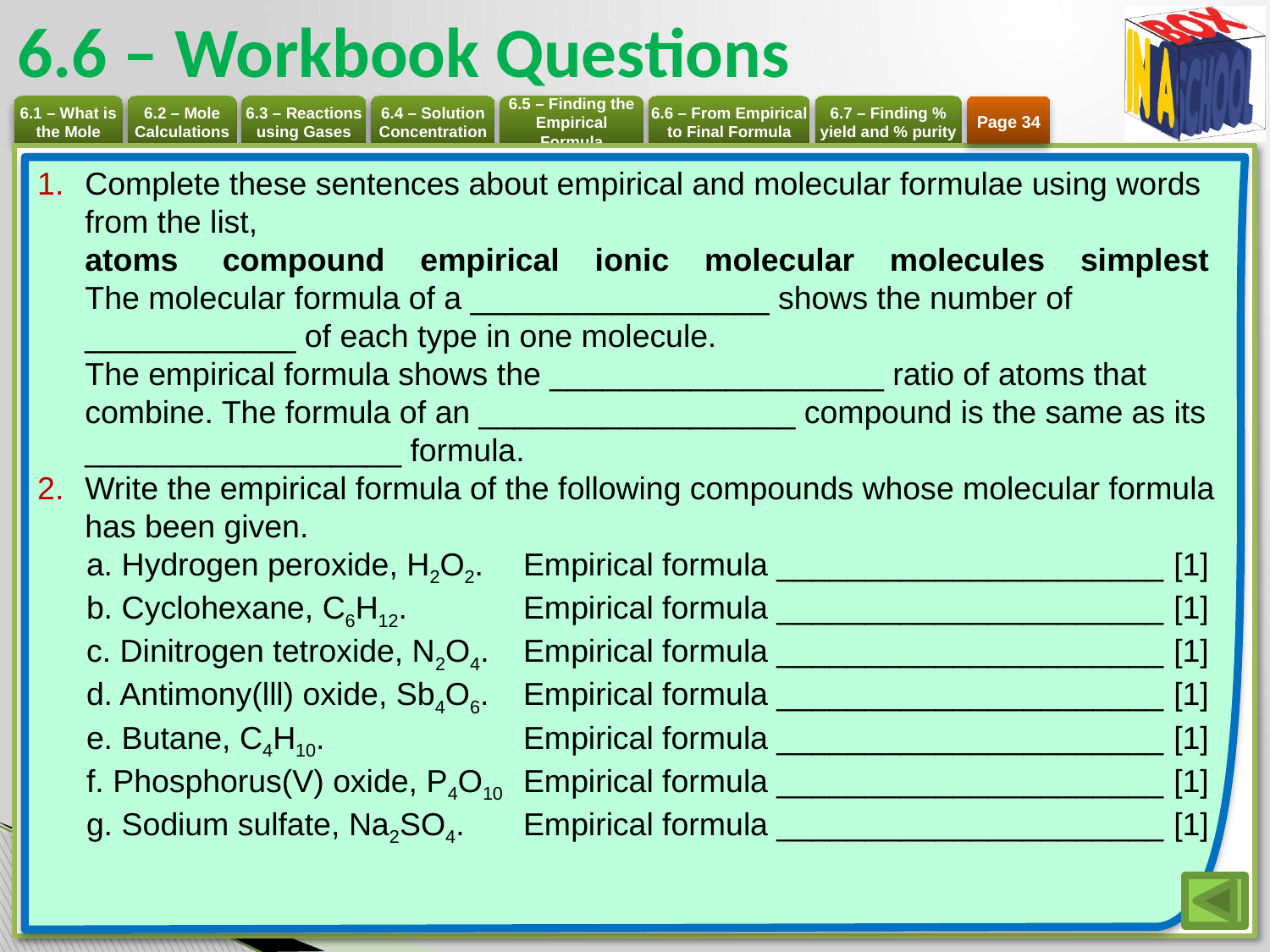

# 6.6 – Workbook Questions
Page 34
Complete these sentences about empirical and molecular formulae using words from the list,
atoms     compound    empirical    ionic    molecular    molecules    simplest
The molecular formula of a _________________ shows the number of ____________ of each type in one molecule.
The empirical formula shows the ___________________ ratio of atoms that combine. The formula of an __________________ compound is the same as its __________________ formula.
Write the empirical formula of the following compounds whose molecular formula has been given.
	a. Hydrogen peroxide, H2O2. 	Empirical formula ______________________	[1]
	b. Cyclohexane, C6H12. 	Empirical formula ______________________	[1]
	c. Dinitrogen tetroxide, N2O4. 	Empirical formula ______________________	[1]
	d. Antimony(lll) oxide, Sb4O6. 	Empirical formula ______________________	[1]
	e. Butane, C4H10. 	Empirical formula ______________________	[1]
	f. Phosphorus(V) oxide, P4O10 	Empirical formula ______________________	[1]
	g. Sodium sulfate, Na2SO4. 	Empirical formula ______________________	[1]